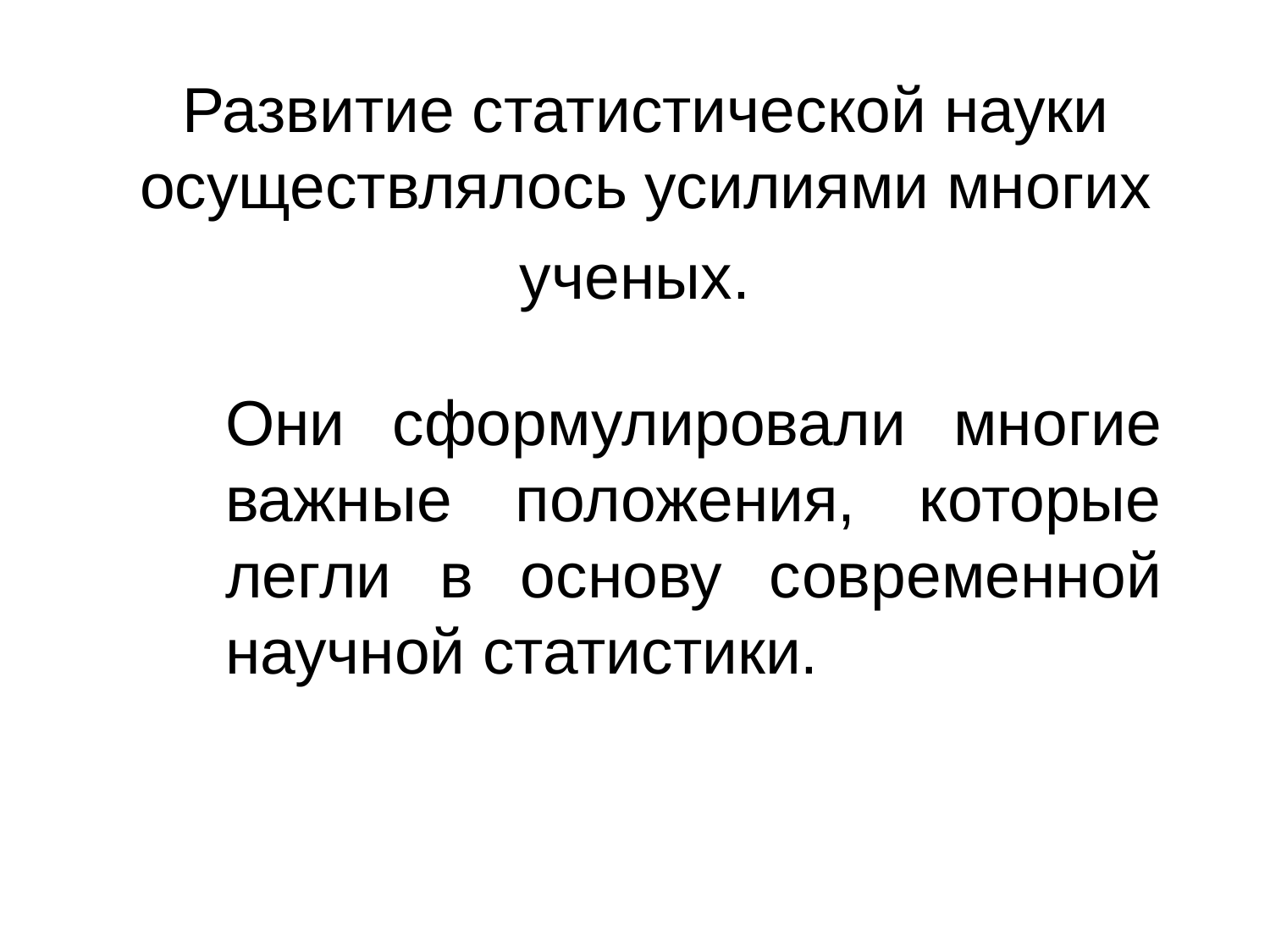

# Развитие статистической науки осуществлялось усилиями многих ученых.
	Они сформулировали многие важные положения, которые легли в основу современной научной статистики.